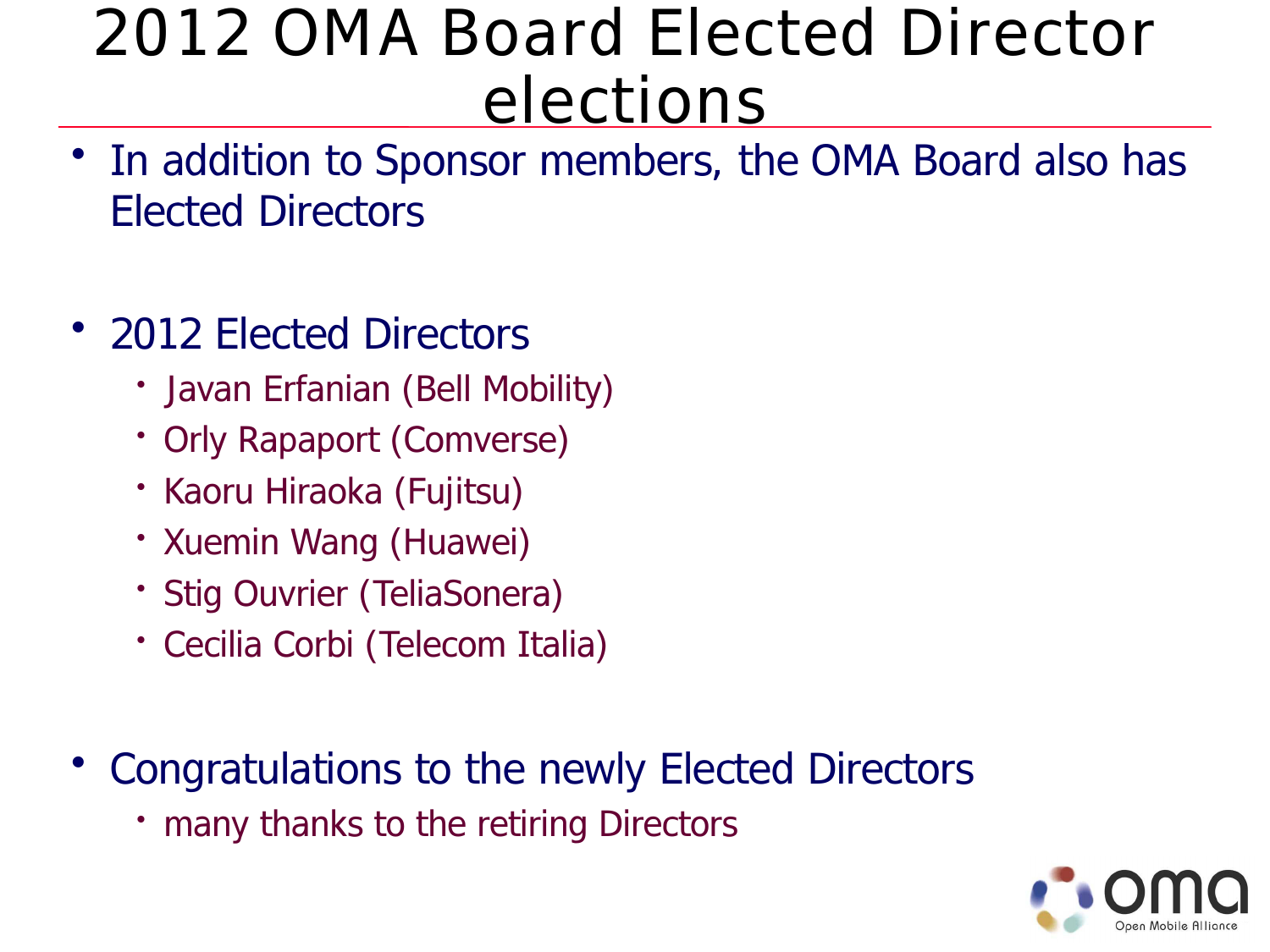

# 2012 OMA Board Elected Director elections
In addition to Sponsor members, the OMA Board also has Elected Directors

2012 Elected Directors
Javan Erfanian (Bell Mobility)
Orly Rapaport (Comverse)
Kaoru Hiraoka (Fujitsu)
Xuemin Wang (Huawei)
Stig Ouvrier (TeliaSonera)
Cecilia Corbi (Telecom Italia)

Congratulations to the newly Elected Directors
many thanks to the retiring Directors